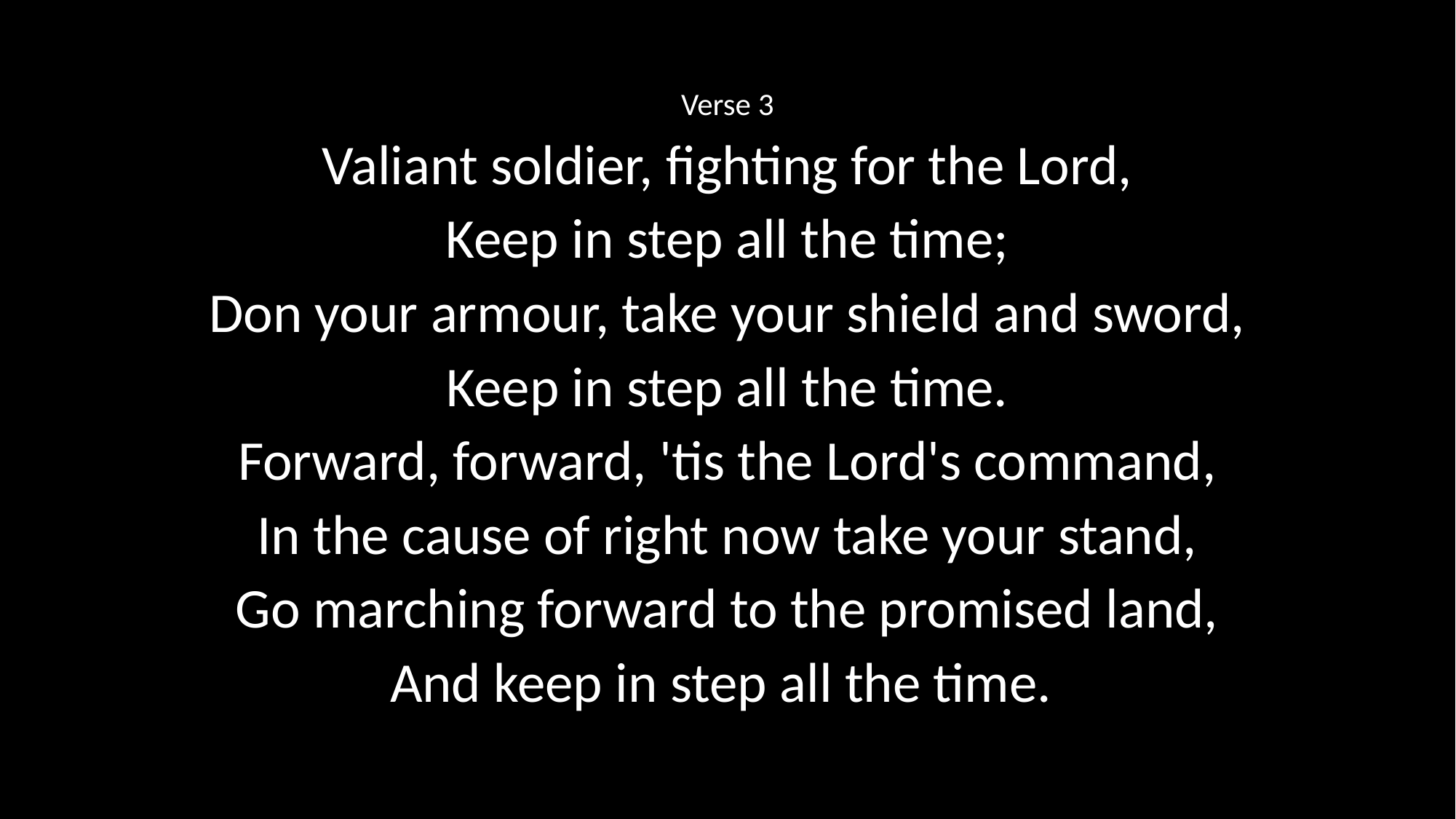

Verse 3
Valiant soldier, fighting for the Lord,
Keep in step all the time;
Don your armour, take your shield and sword,
Keep in step all the time.
Forward, forward, 'tis the Lord's command,
In the cause of right now take your stand,
Go marching forward to the promised land,
And keep in step all the time.